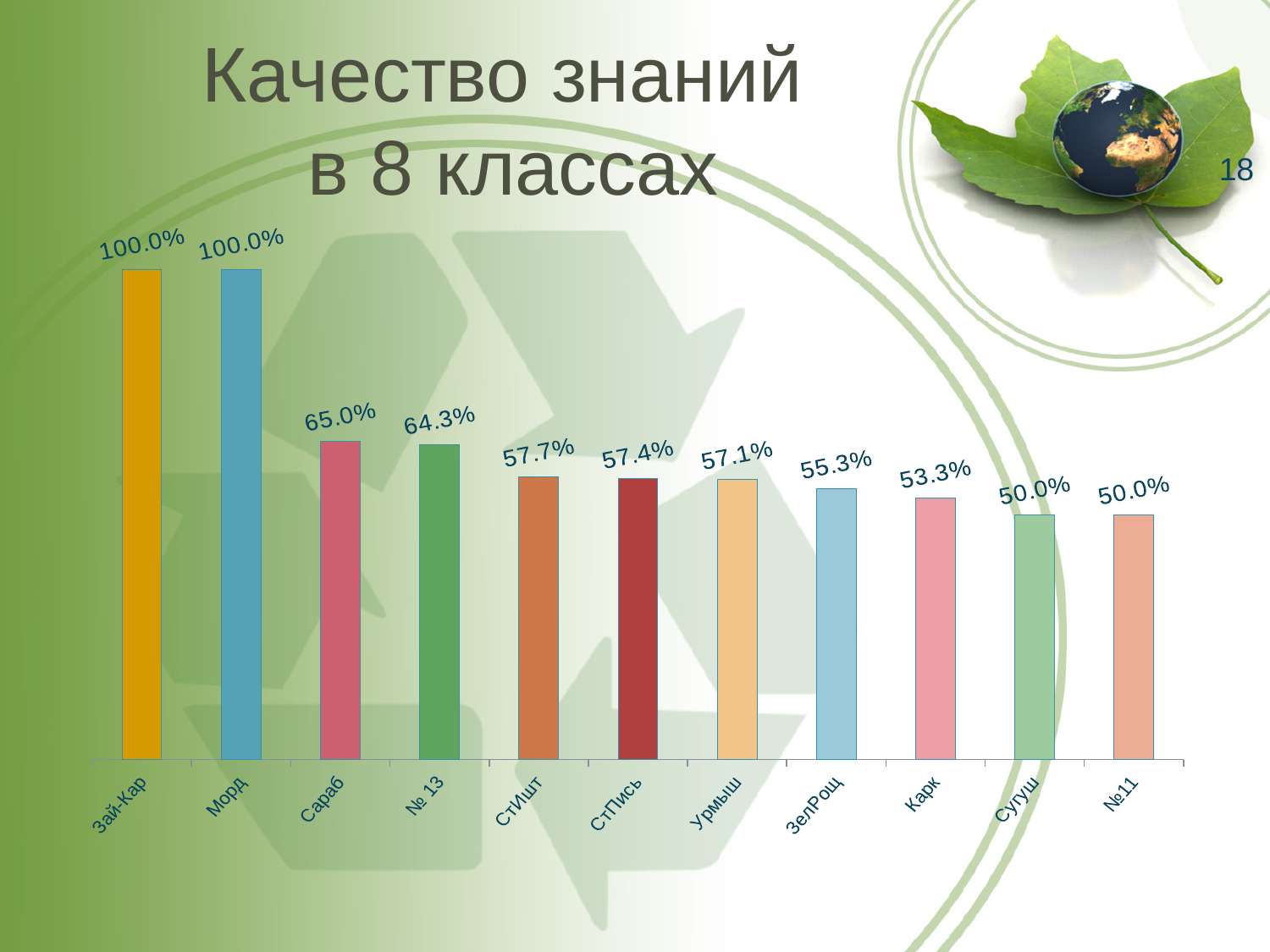

# Качество знаний в 8 классах
18

### Chart

| Category | 5 класс |
|---|---|
| Зай-Кар | 1.0 |
| Морд | 1.0 |
| Сараб | 0.6500000000000001 |
|  № 13 | 0.6428571428571429 |
| СтИшт | 0.5769230769230771 |
| СтПись | 0.5735294117647058 |
| Урмыш | 0.5714285714285716 |
| ЗелРощ | 0.5526315789473685 |
| Карк | 0.5333333333333333 |
| Сугуш | 0.5 |
|  №11 | 0.5 |